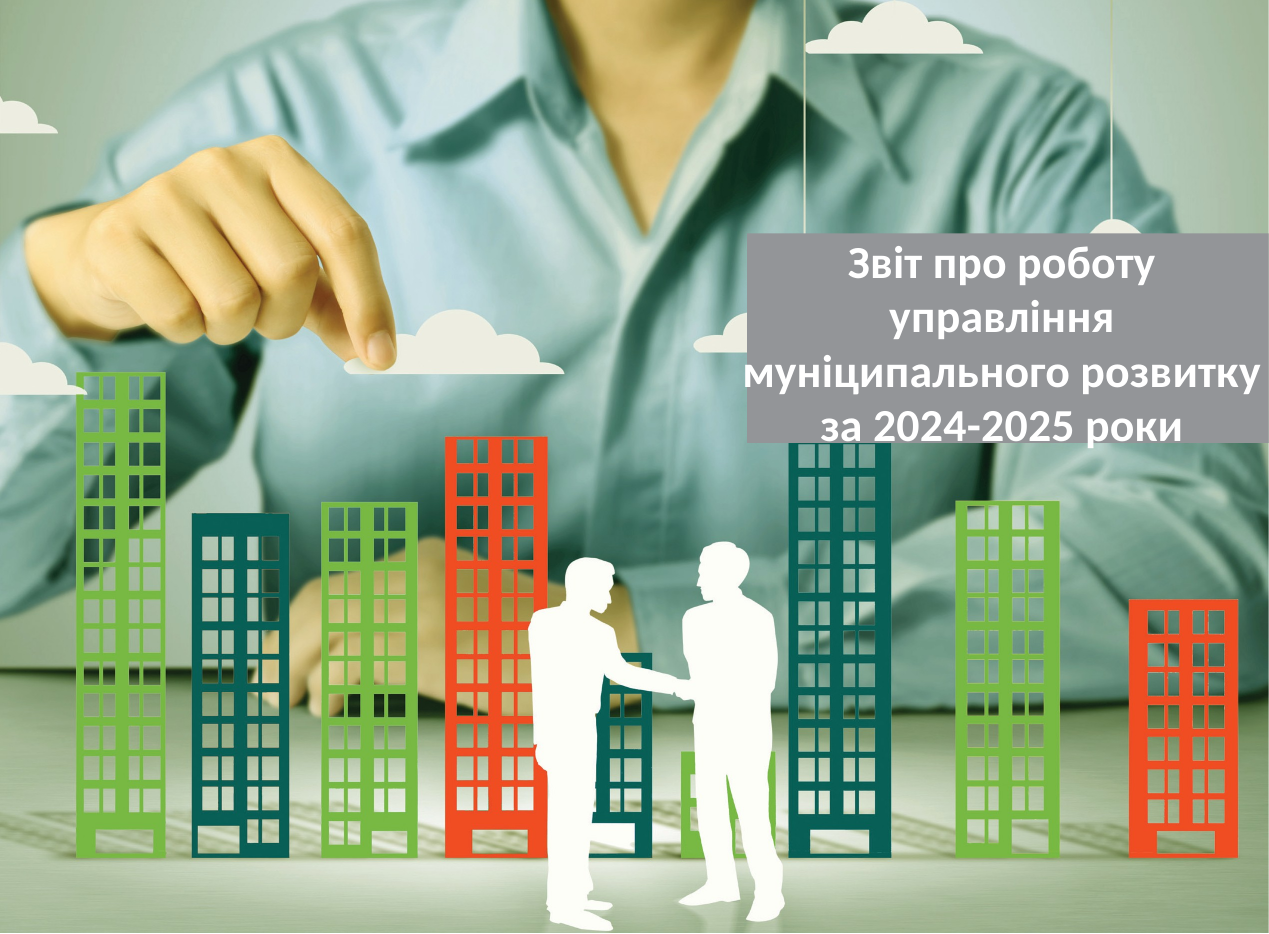

# Звіт про роботу управління муніципального розвитку за 2024-2025 роки